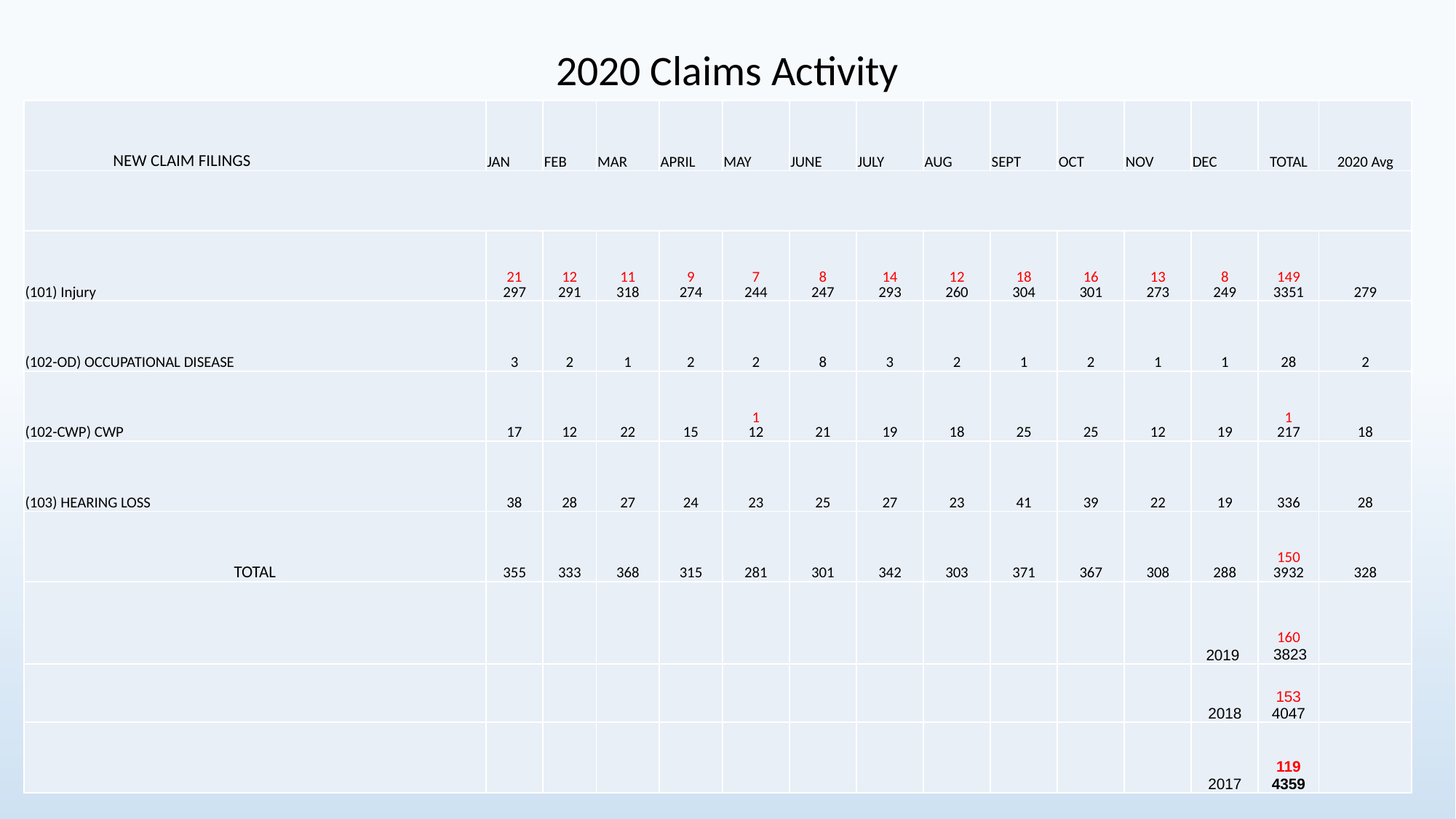

# 2020 Claims Activity
| NEW CLAIM FILINGS | JAN | FEB | MAR | APRIL | MAY | JUNE | JULY | AUG | SEPT | OCT | NOV | DEC | TOTAL | 2020 Avg |
| --- | --- | --- | --- | --- | --- | --- | --- | --- | --- | --- | --- | --- | --- | --- |
|  |  |  |  |  |  |  |  |  |  |  |  |  |  |  |
| (101) Injury | 21 297 | 12 291 | 11 318 | 9 274 | 7 244 | 8 247 | 14 293 | 12 260 | 18 304 | 16 301 | 13 273 | 8 249 | 149 3351 | 279 |
| (102-OD) OCCUPATIONAL DISEASE | 3 | 2 | 1 | 2 | 2 | 8 | 3 | 2 | 1 | 2 | 1 | 1 | 28 | 2 |
| (102-CWP) CWP | 17 | 12 | 22 | 15 | 1 12 | 21 | 19 | 18 | 25 | 25 | 12 | 19 | 1 217 | 18 |
| (103) HEARING LOSS | 38 | 28 | 27 | 24 | 23 | 25 | 27 | 23 | 41 | 39 | 22 | 19 | 336 | 28 |
| TOTAL | 355 | 333 | 368 | 315 | 281 | 301 | 342 | 303 | 371 | 367 | 308 | 288 | 150 3932 | 328 |
|  |  |  |  |  |  |  |  |  |  |  |  | 2019 | 160  3823 |  |
|  |  |  |  |  |  |  |  |  |  |  |  | 2018 | 153 4047 |  |
|  |  |  |  |  |  |  |  |  |  |  |  | 2017 | 119 4359 |  |